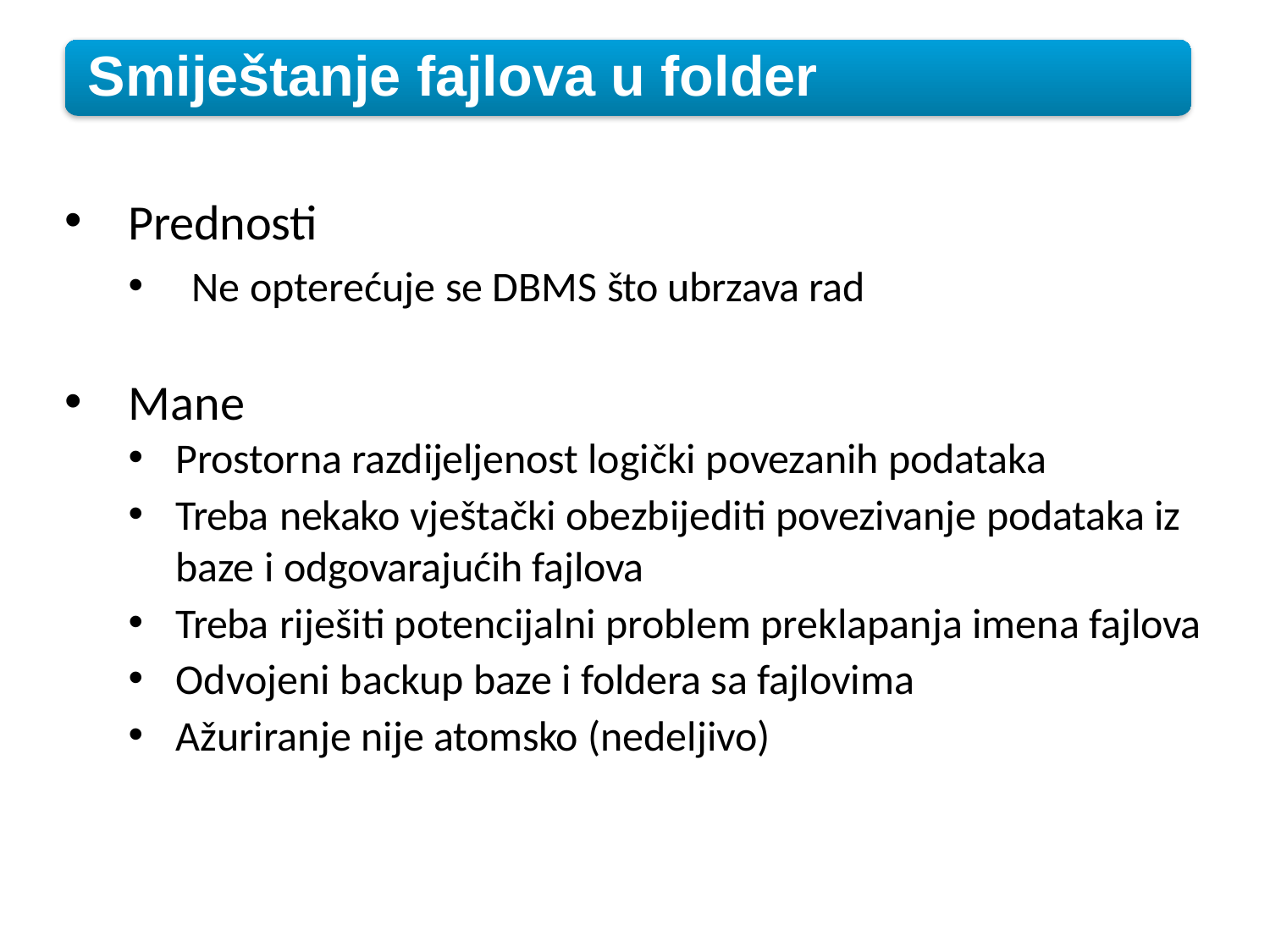

Smiještanje fajlova u folder
Prednosti
Ne opterećuje se DBMS što ubrzava rad

Mane
Prostorna razdijeljenost logički povezanih podataka
Treba nekako vještački obezbijediti povezivanje podataka iz baze i odgovarajućih fajlova
Treba riješiti potencijalni problem preklapanja imena fajlova
Odvojeni backup baze i foldera sa fajlovima
Ažuriranje nije atomsko (nedeljivo)